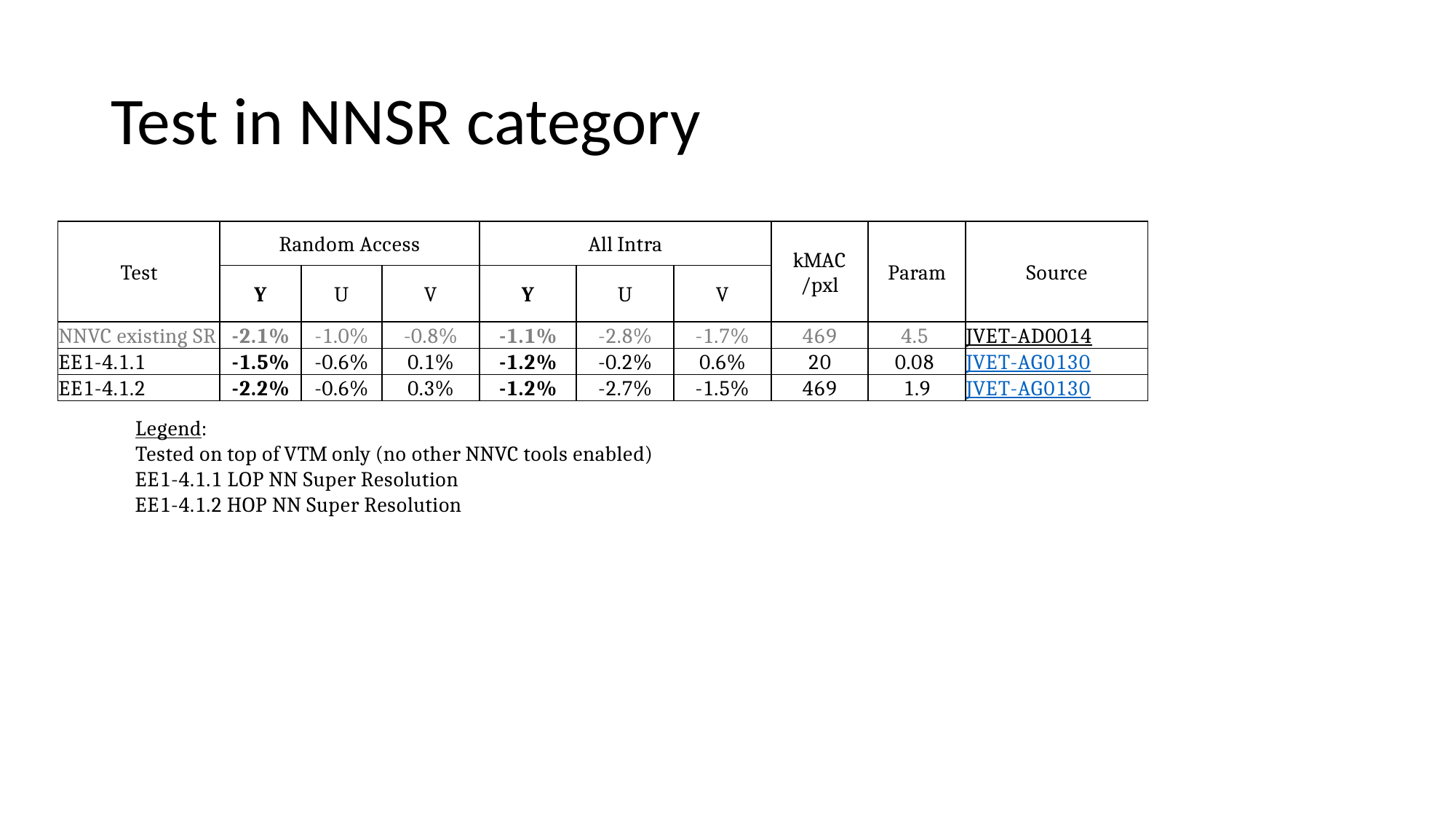

# Test in NNSR category
| Test | Random Access |  |  | All Intra |  |  | kMAC /pxl | Param | Source |
| --- | --- | --- | --- | --- | --- | --- | --- | --- | --- |
|  | Y | U | V | Y | U | V |  |  |  |
| NNVC existing SR | -2.1% | -1.0% | -0.8% | -1.1% | -2.8% | -1.7% | 469 | 4.5 | JVET-AD0014 |
| EE1-4.1.1 | -1.5% | -0.6% | 0.1% | -1.2% | -0.2% | 0.6% | 20 | 0.08 | JVET-AG0130 |
| EE1-4.1.2 | -2.2% | -0.6% | 0.3% | -1.2% | -2.7% | -1.5% | 469 | 1.9 | JVET-AG0130 |
Legend:
Tested on top of VTM only (no other NNVC tools enabled)
EE1-4.1.1 LOP NN Super Resolution
EE1-4.1.2 HOP NN Super Resolution